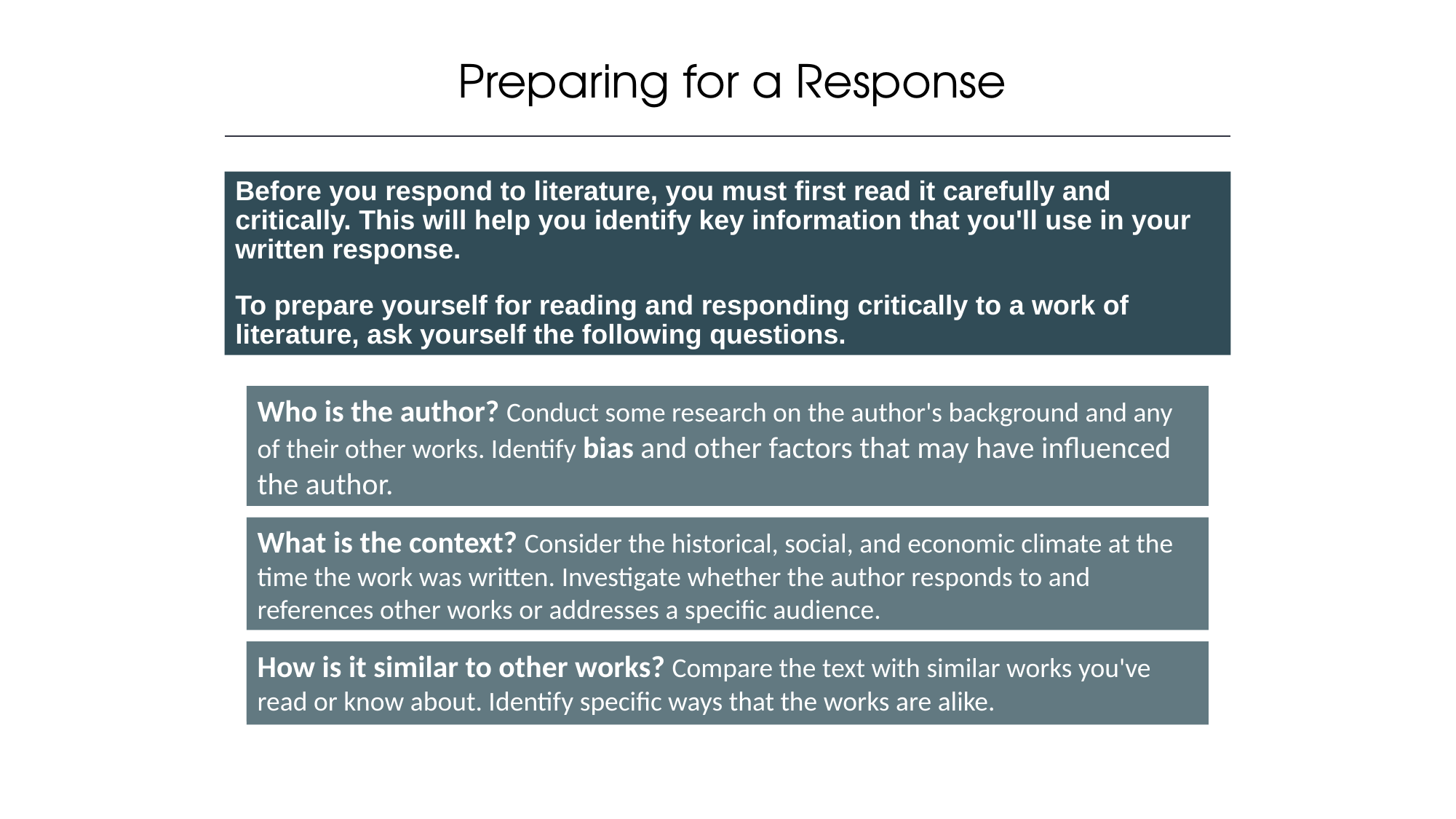

Preparing for a Response
Before you respond to literature, you must first read it carefully and critically. This will help you identify key information that you'll use in your written response.
To prepare yourself for reading and responding critically to a work of literature, ask yourself the following questions.
Who is the author? Conduct some research on the author's background and any of their other works. Identify bias and other factors that may have influenced the author.
What is the context? Consider the historical, social, and economic climate at the time the work was written. Investigate whether the author responds to and references other works or addresses a specific audience.

How is it similar to other works? Compare the text with similar works you've read or know about. Identify specific ways that the works are alike.
HAWKES LEARNING